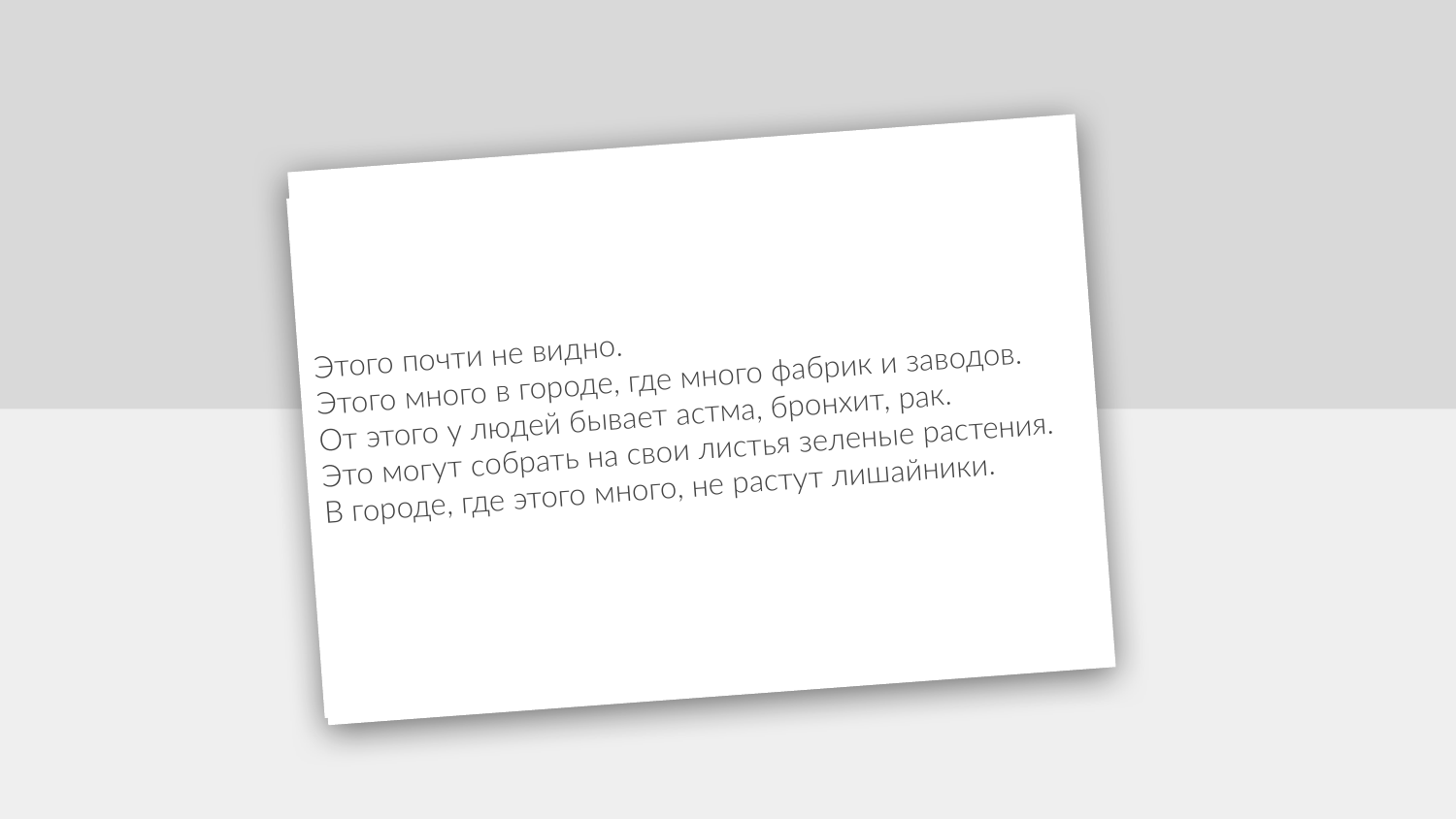

Этого почти не видно.
Этого много в городе, где много фабрик и заводов.
От этого у людей бывает астма, бронхит, рак.
Это могут собрать на свои листья зеленые растения.
В городе, где этого много, не растут лишайники.